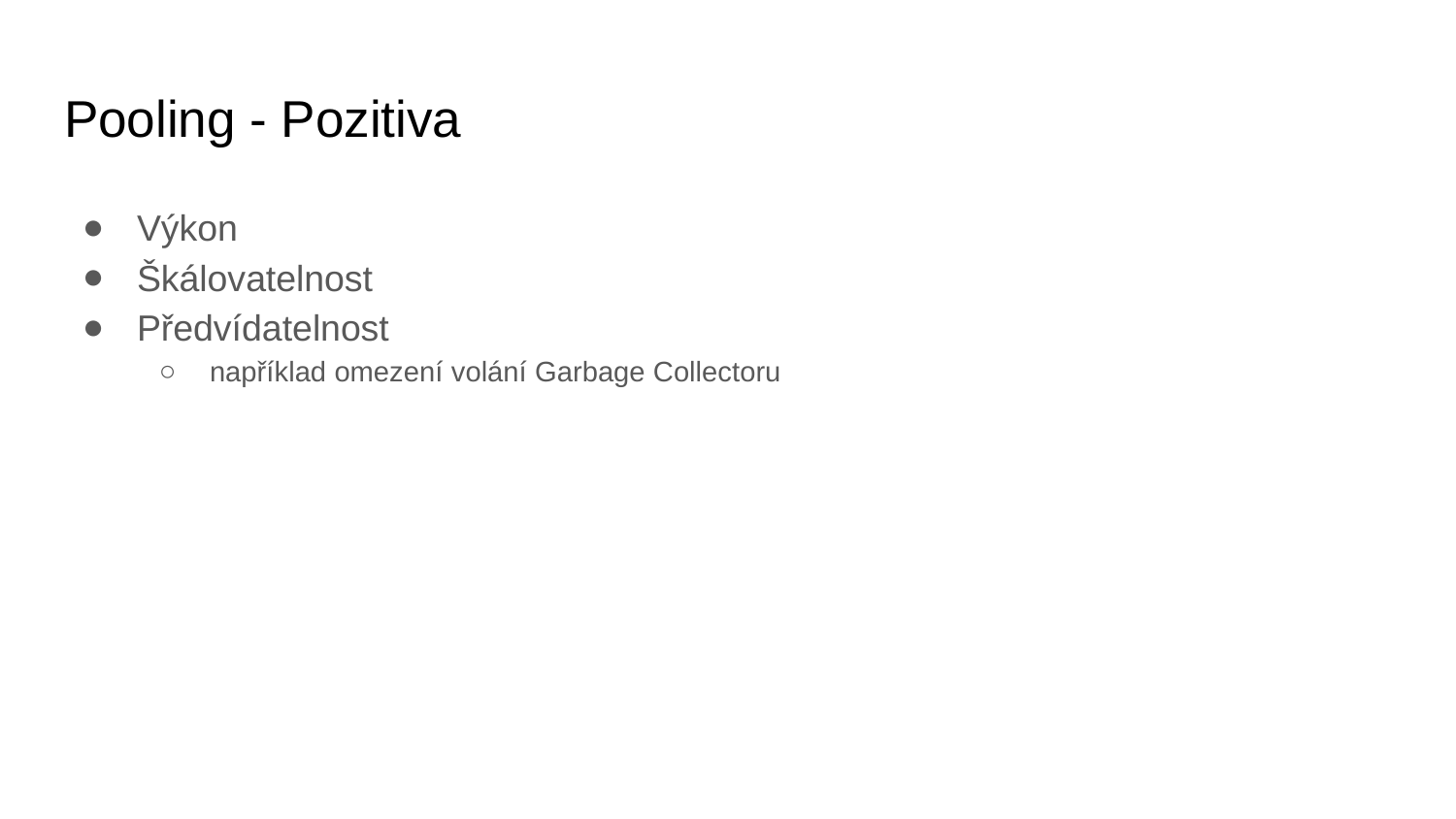

# Pooling - Pozitiva
Výkon
Škálovatelnost
Předvídatelnost
například omezení volání Garbage Collectoru